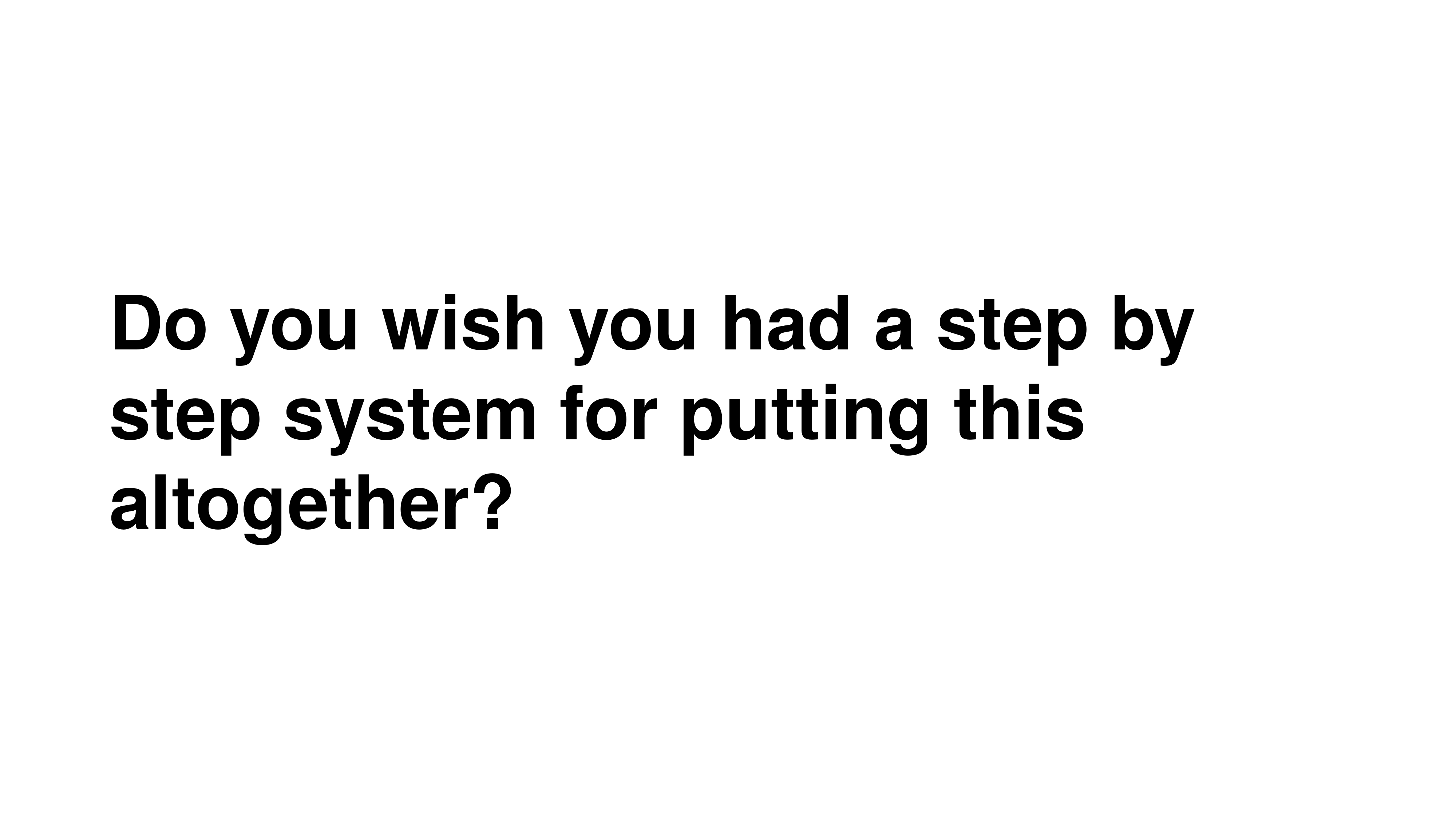

# Do you wish you had a step by step system for putting this altogether?